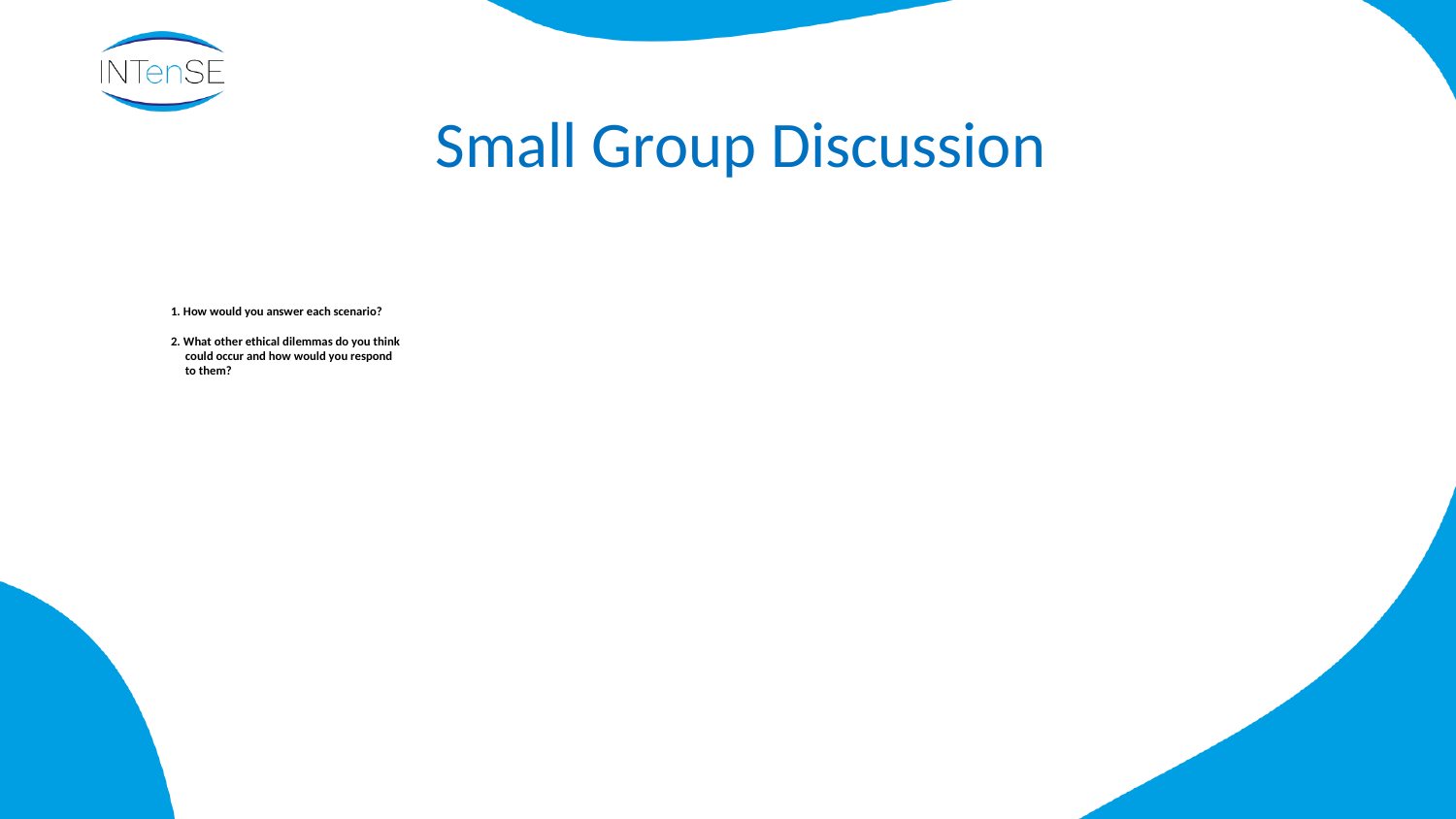

Small Group Discussion

# 1. How would you answer each scenario? 2. What other ethical dilemmas do you think could occur and how would you respond to them?